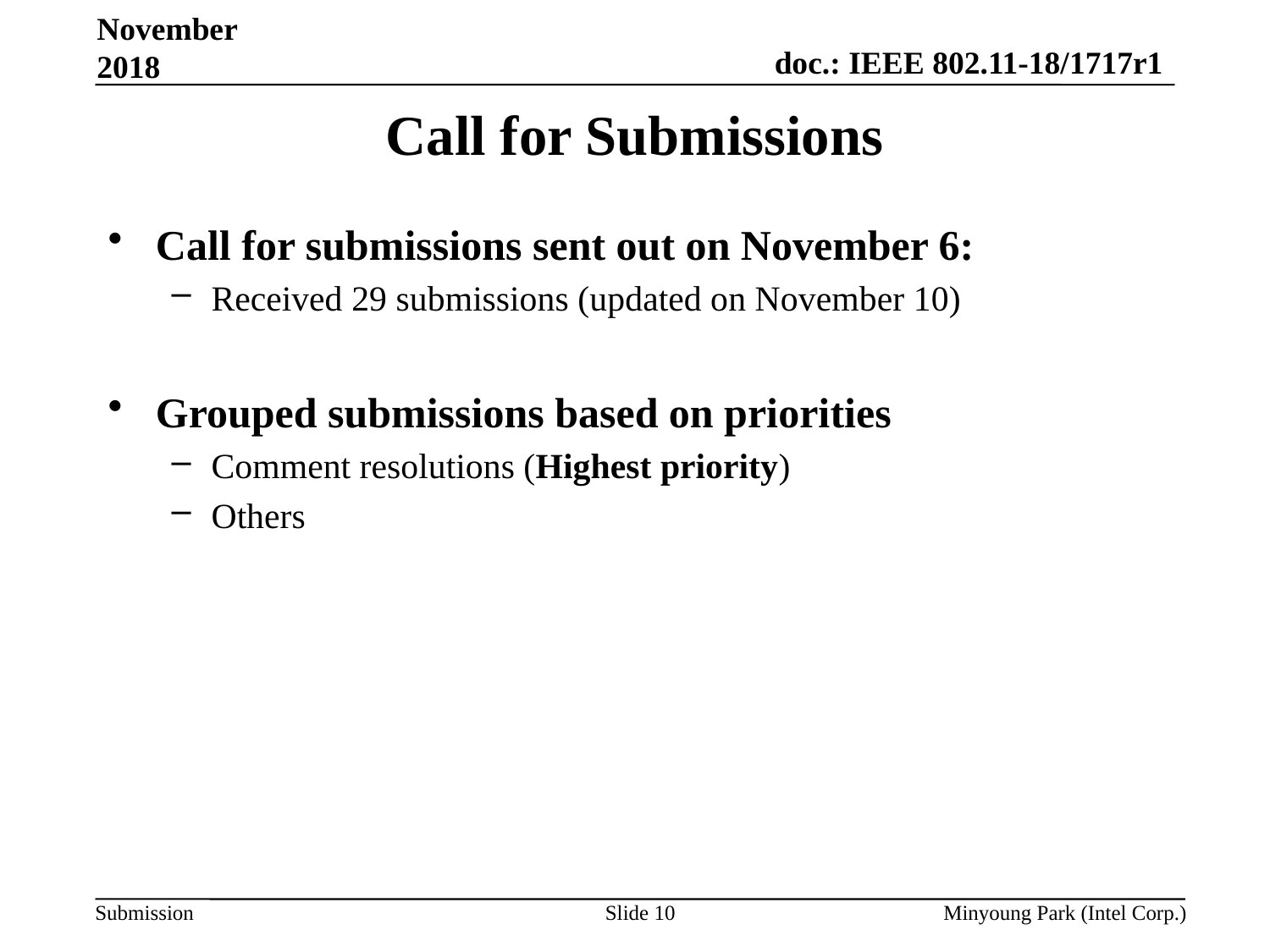

November 2018
# Call for Submissions
Call for submissions sent out on November 6:
Received 29 submissions (updated on November 10)

Grouped submissions based on priorities
Comment resolutions (Highest priority)
Others

Slide 10
Minyoung Park (Intel Corp.)